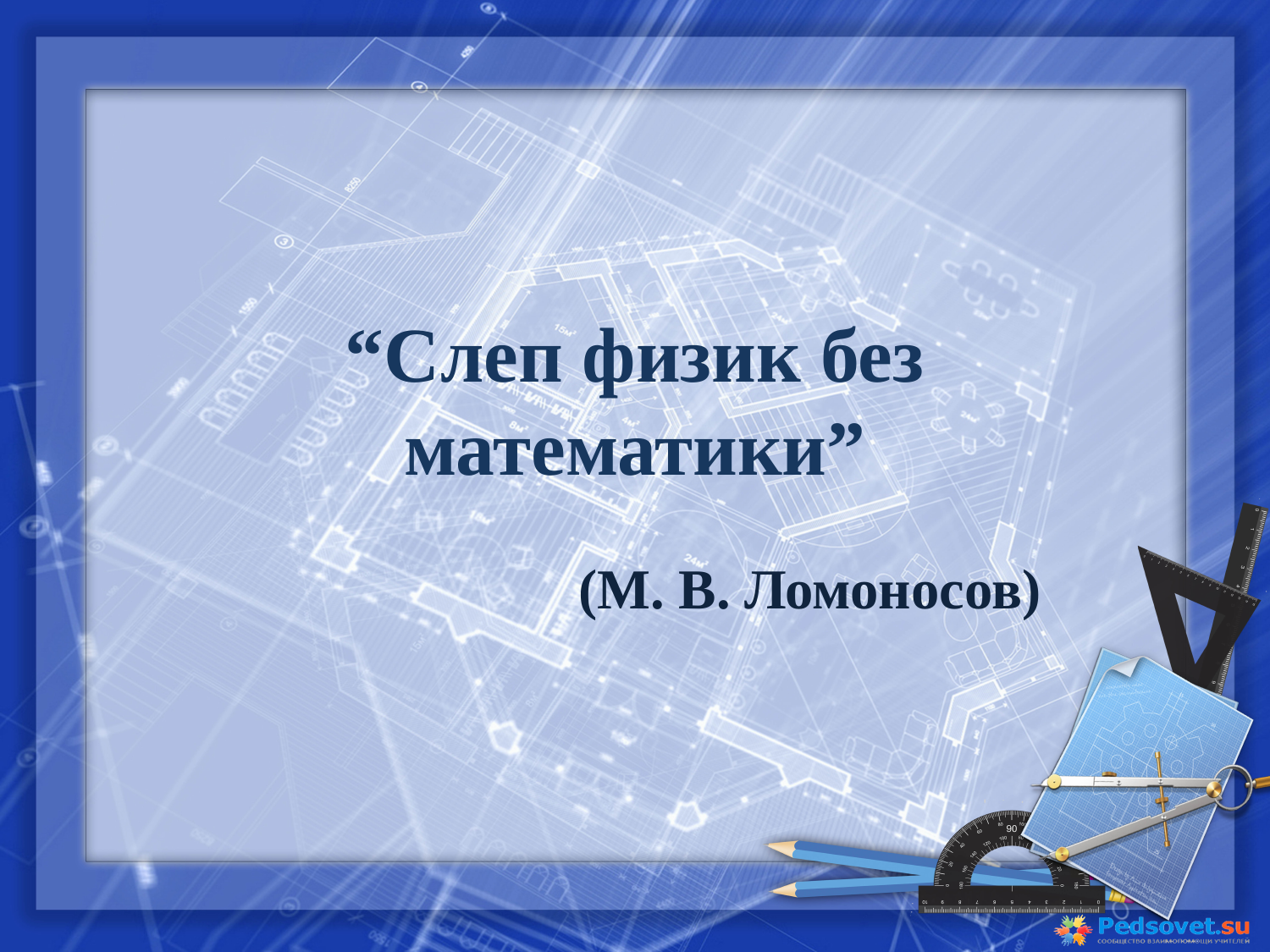

# “Слеп физик без математики”
(М. В. Ломоносов)